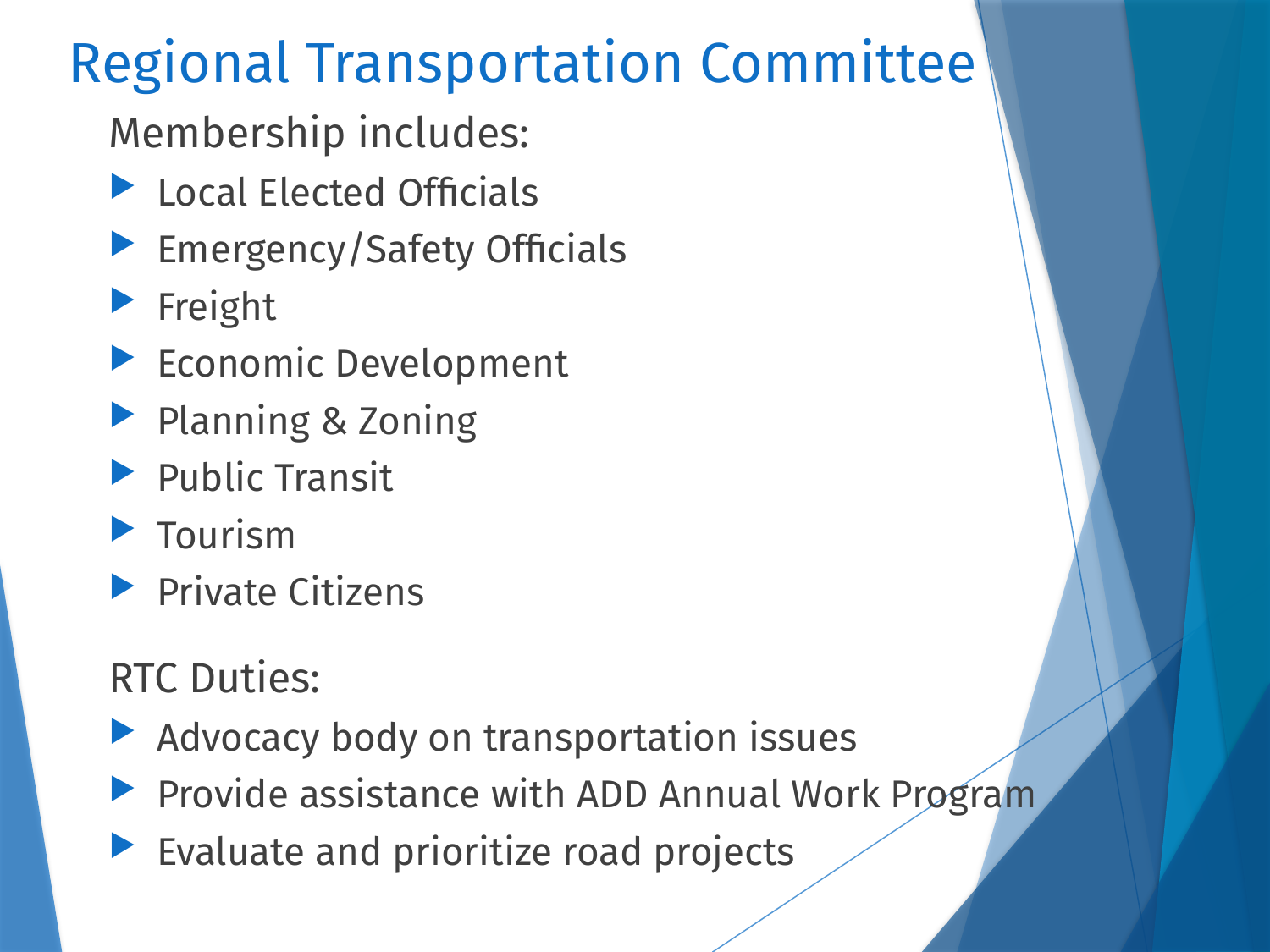

Regional Transportation Committee

Membership includes:
Local Elected Officials
Emergency/Safety Officials
Freight
Economic Development
Planning & Zoning
Public Transit
Tourism
Private Citizens

RTC Duties:
Advocacy body on transportation issues
Provide assistance with ADD Annual Work Program
Evaluate and prioritize road projects